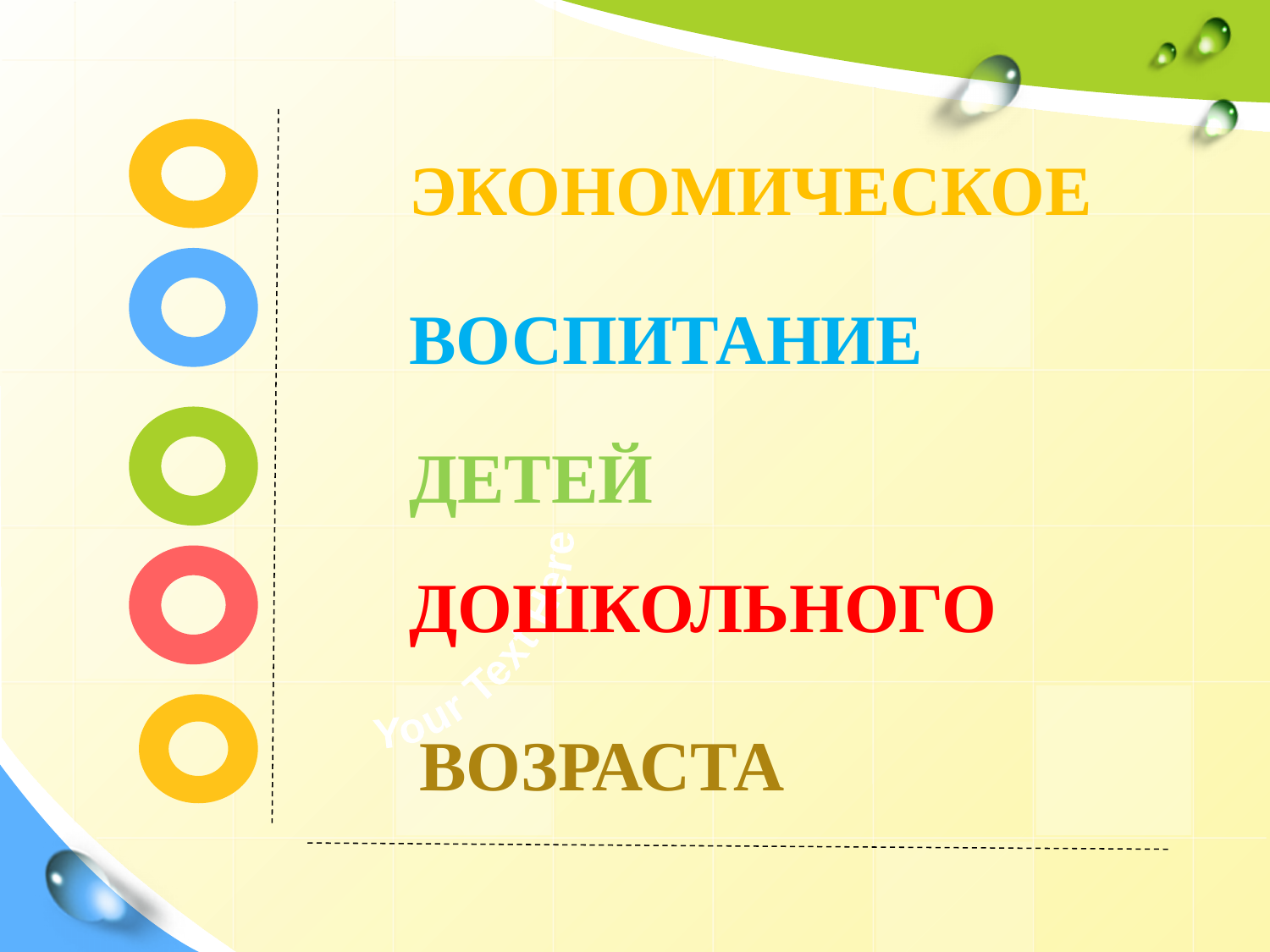

ЭКОНОМИЧЕСКОЕ

ВОСПИТАНИЕ

ДЕТЕЙ
Your Text Here

ДОШКОЛЬНОГО

ВОЗРАСТА